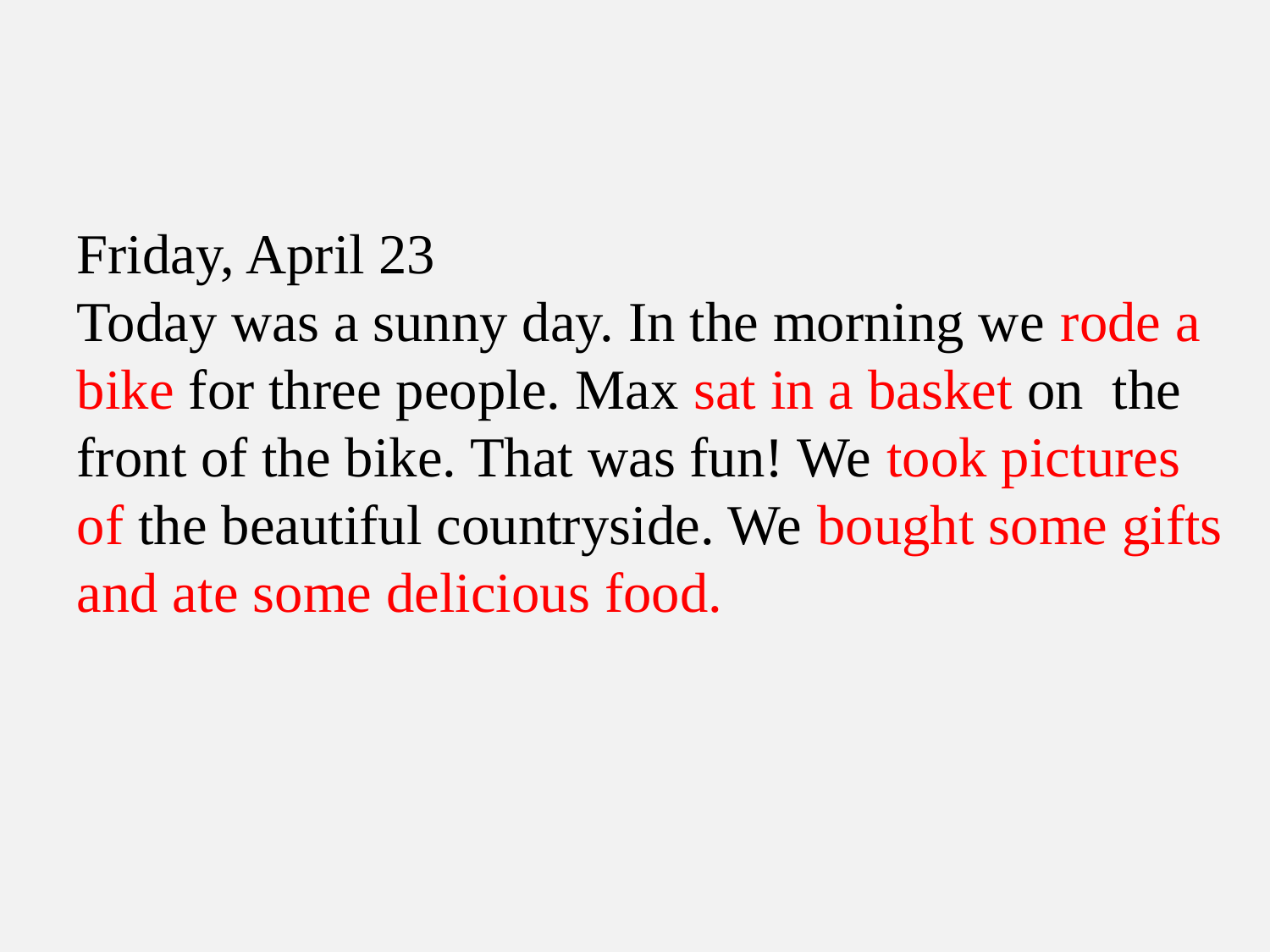

Friday, April 23
Today was a sunny day. In the morning we rode a
bike for three people. Max sat in a basket on  the
front of the bike. That was fun! We took pictures
of the beautiful countryside. We bought some gifts
and ate some delicious food.